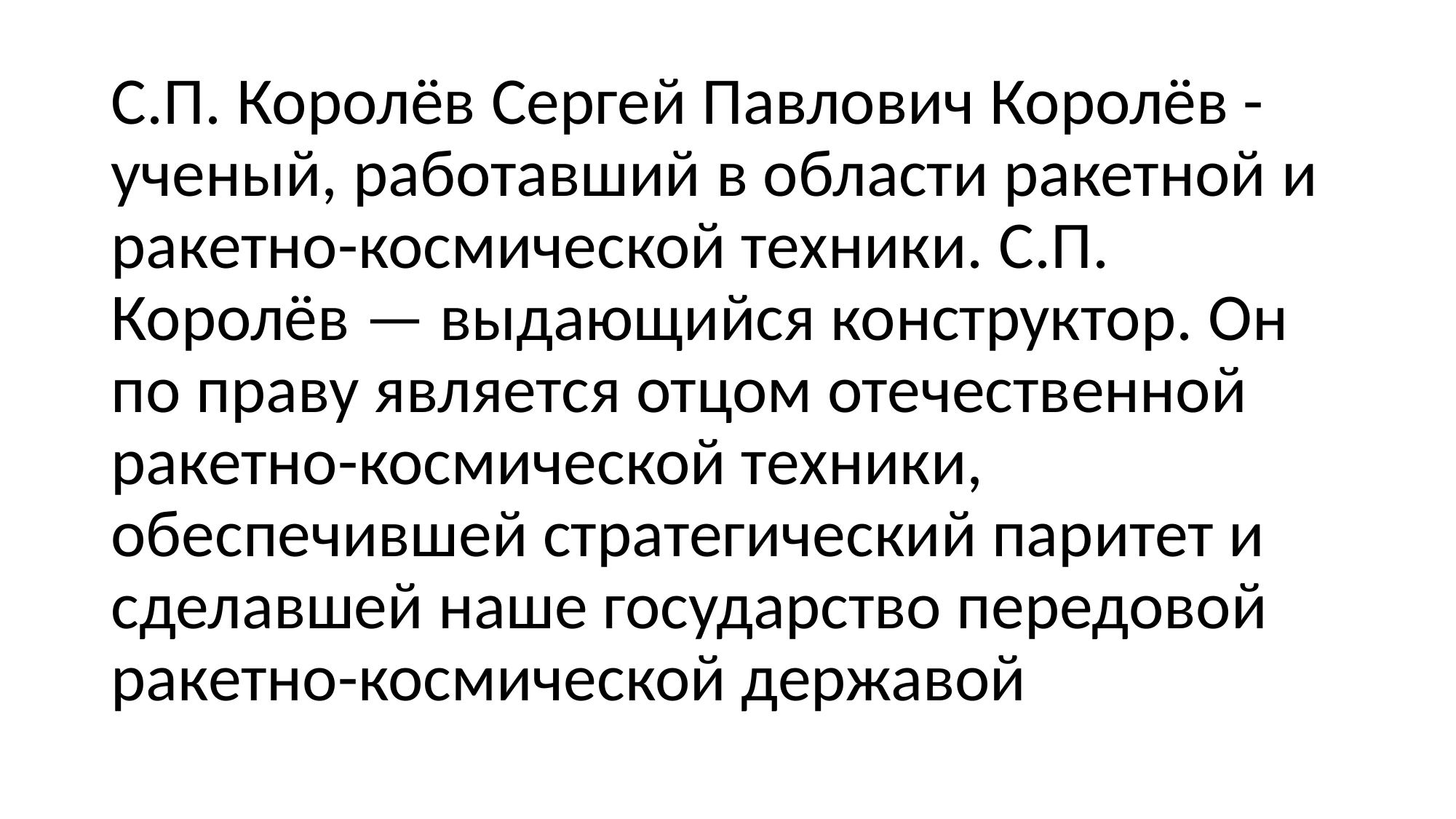

# С.П. Королёв Cергей Павлович Королёв - ученый, работавший в области ракетной и ракетно-космической техники. С.П. Королёв — выдающийся конструктор. Он по праву является отцом отечественной ракетно-космической техники, обеспечившей стратегический паритет и сделавшей наше государство передовой ракетно-космической державой